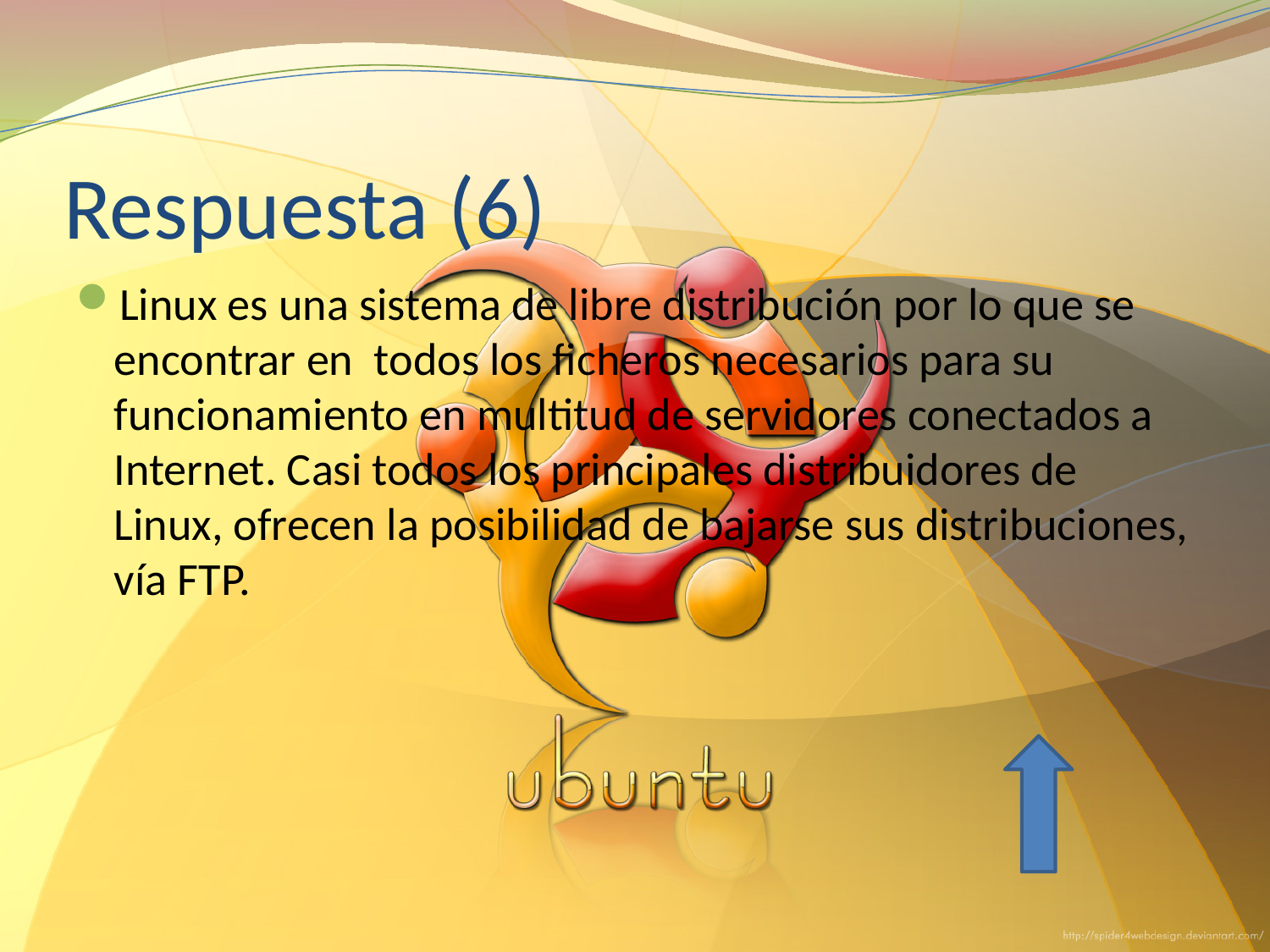

# Respuesta (6)
Linux es una sistema de libre distribución por lo que se encontrar en  todos los ficheros necesarios para su funcionamiento en multitud de servidores conectados a Internet. Casi todos los principales distribuidores de Linux, ofrecen la posibilidad de bajarse sus distribuciones, vía FTP.